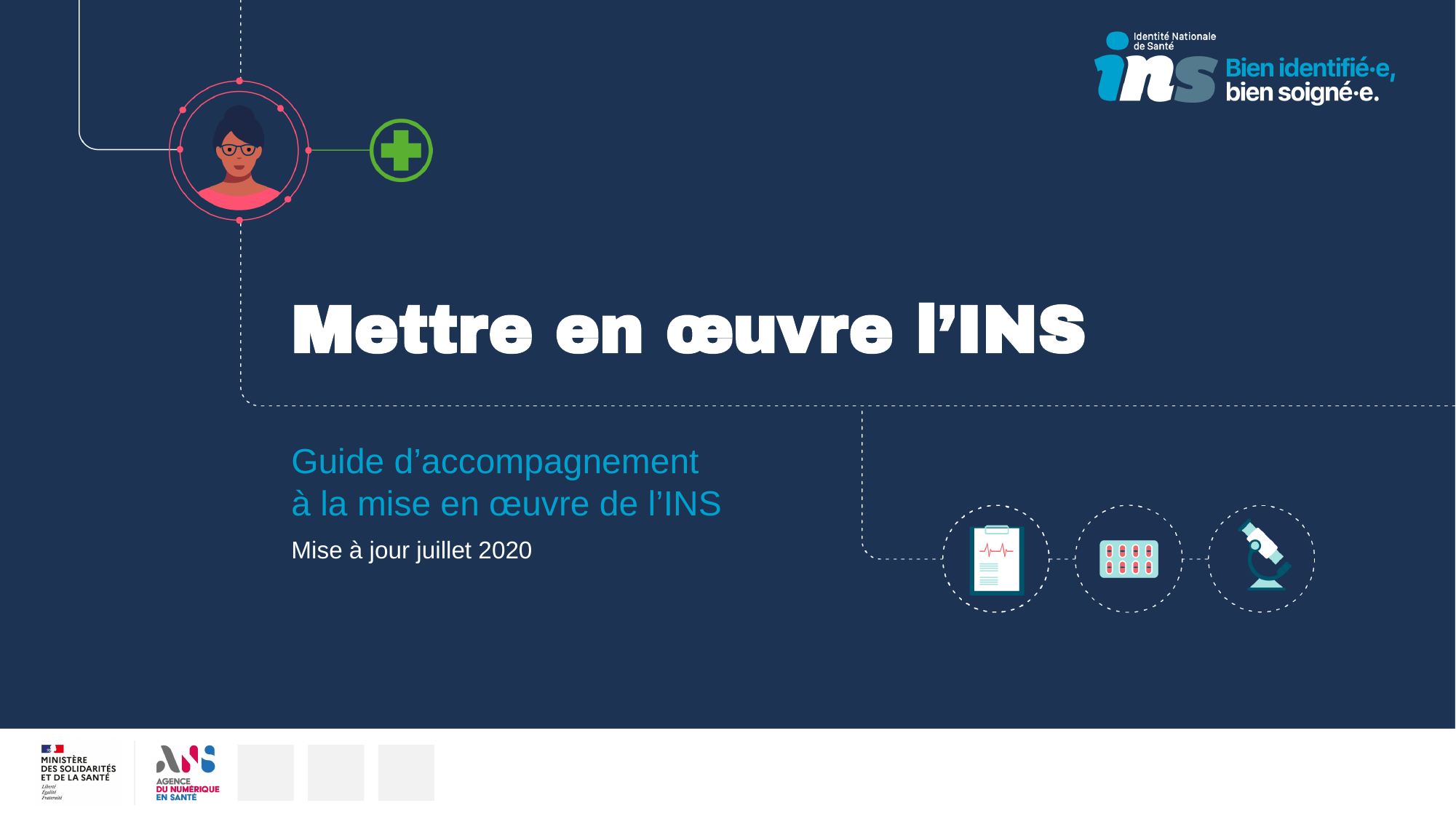

Mettre en œuvre l’INS

Guide d’accompagnement
à la mise en œuvre de l’INS
Mise à jour juillet 2020